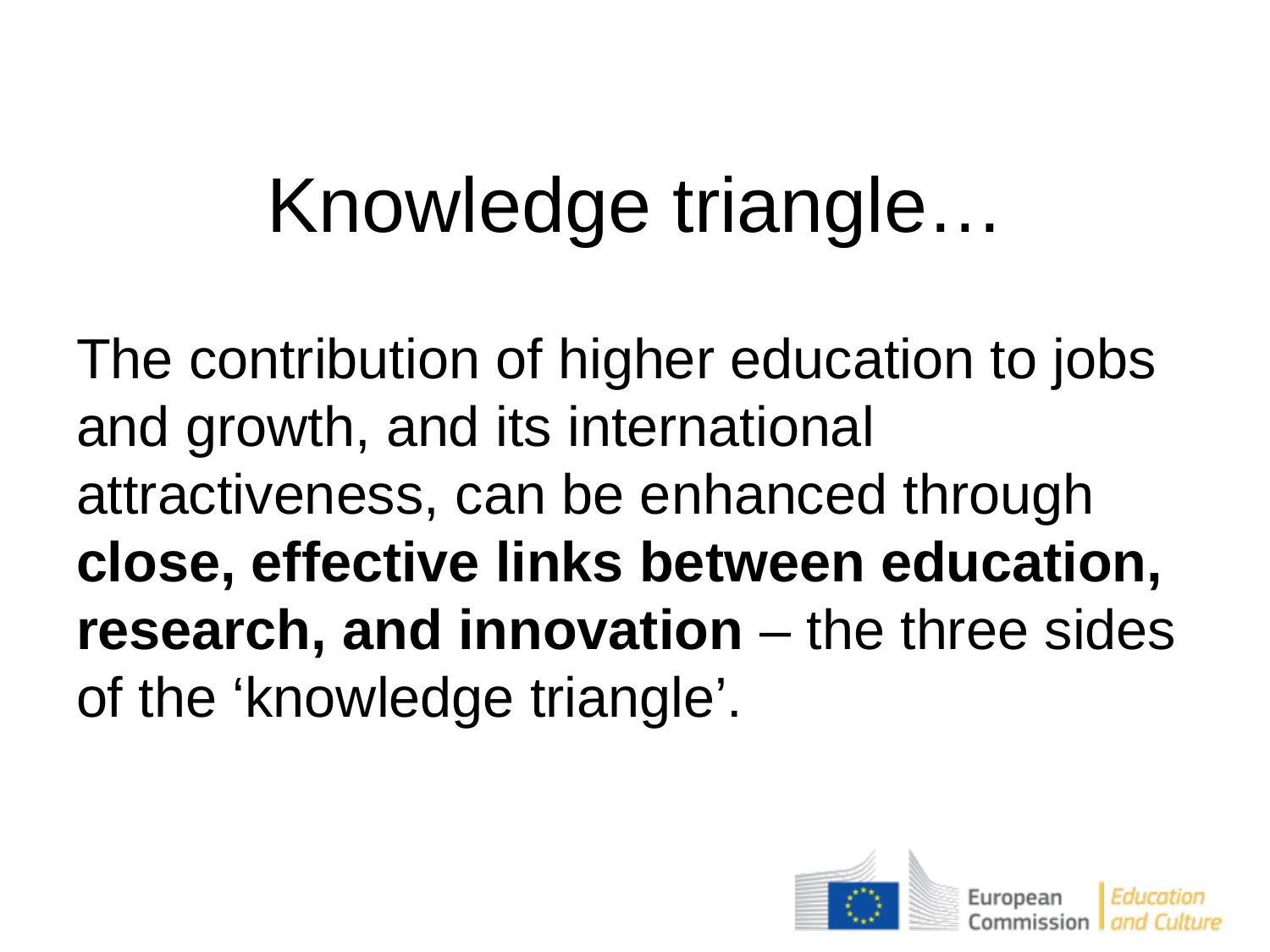

# Knowledge triangle…
The contribution of higher education to jobs and growth, and its international attractiveness, can be enhanced through close, effective links between education, research, and innovation – the three sides of the ‘knowledge triangle’.